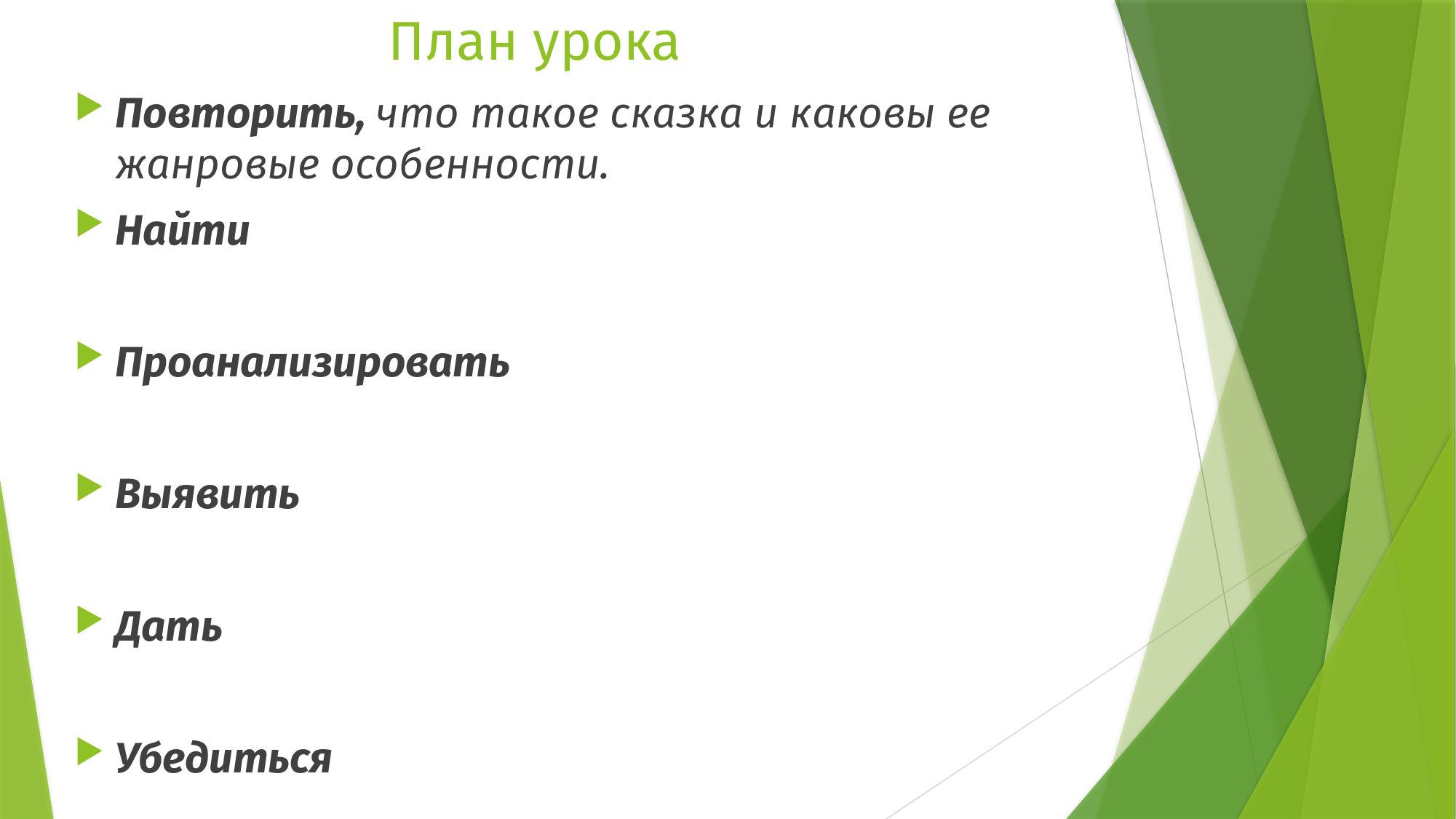

# План урока
Повторить, что такое сказка и каковы ее жанровые особенности.
Найти

Проанализировать

Выявить

Дать

Убедиться